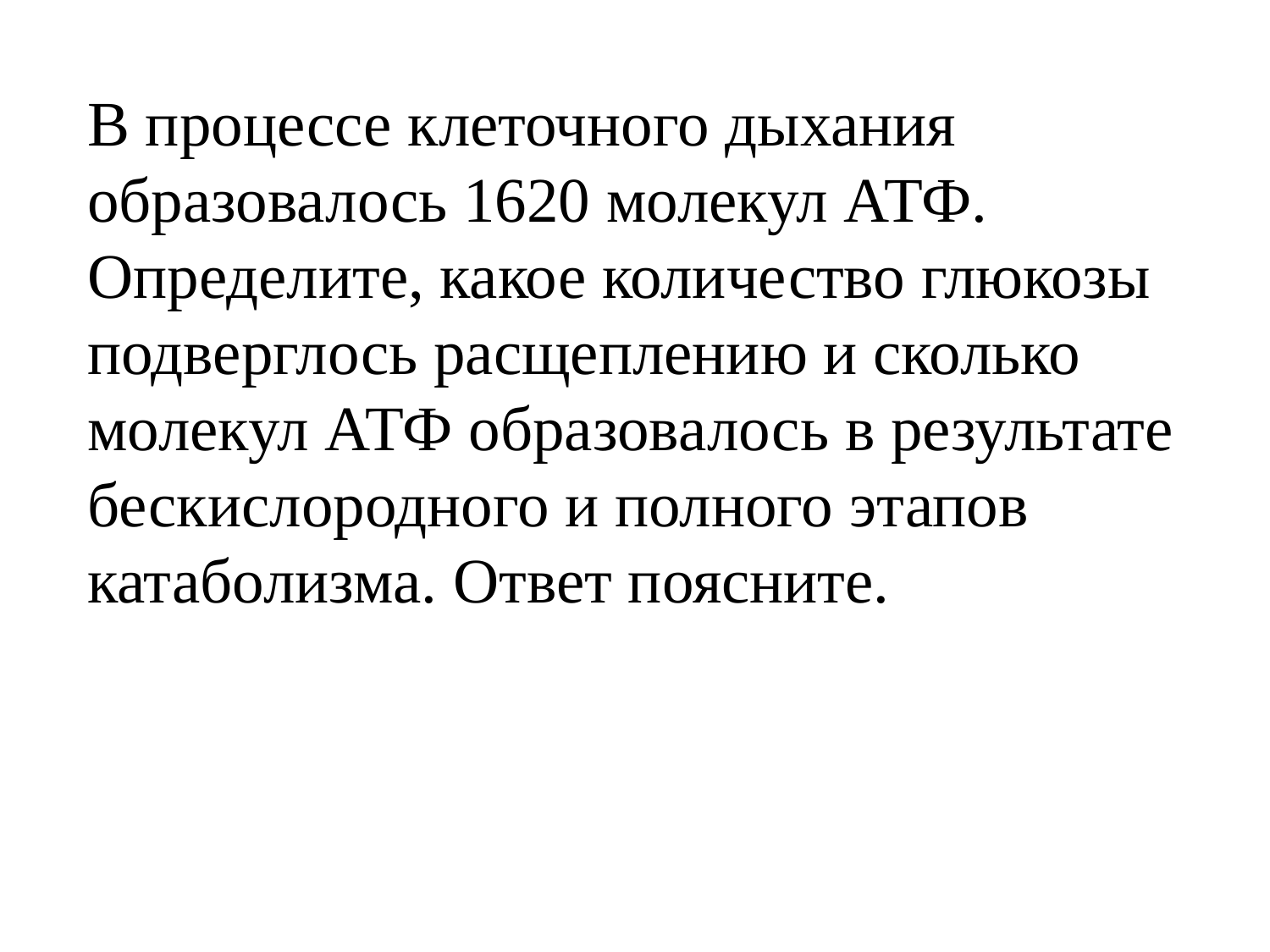

В процессе клеточного дыхания образовалось 1620 молекул АТФ. Определите, какое количество глюкозы подверглось расщеплению и сколько молекул АТФ образовалось в результате бескислородного и полного этапов катаболизма. Ответ поясните.